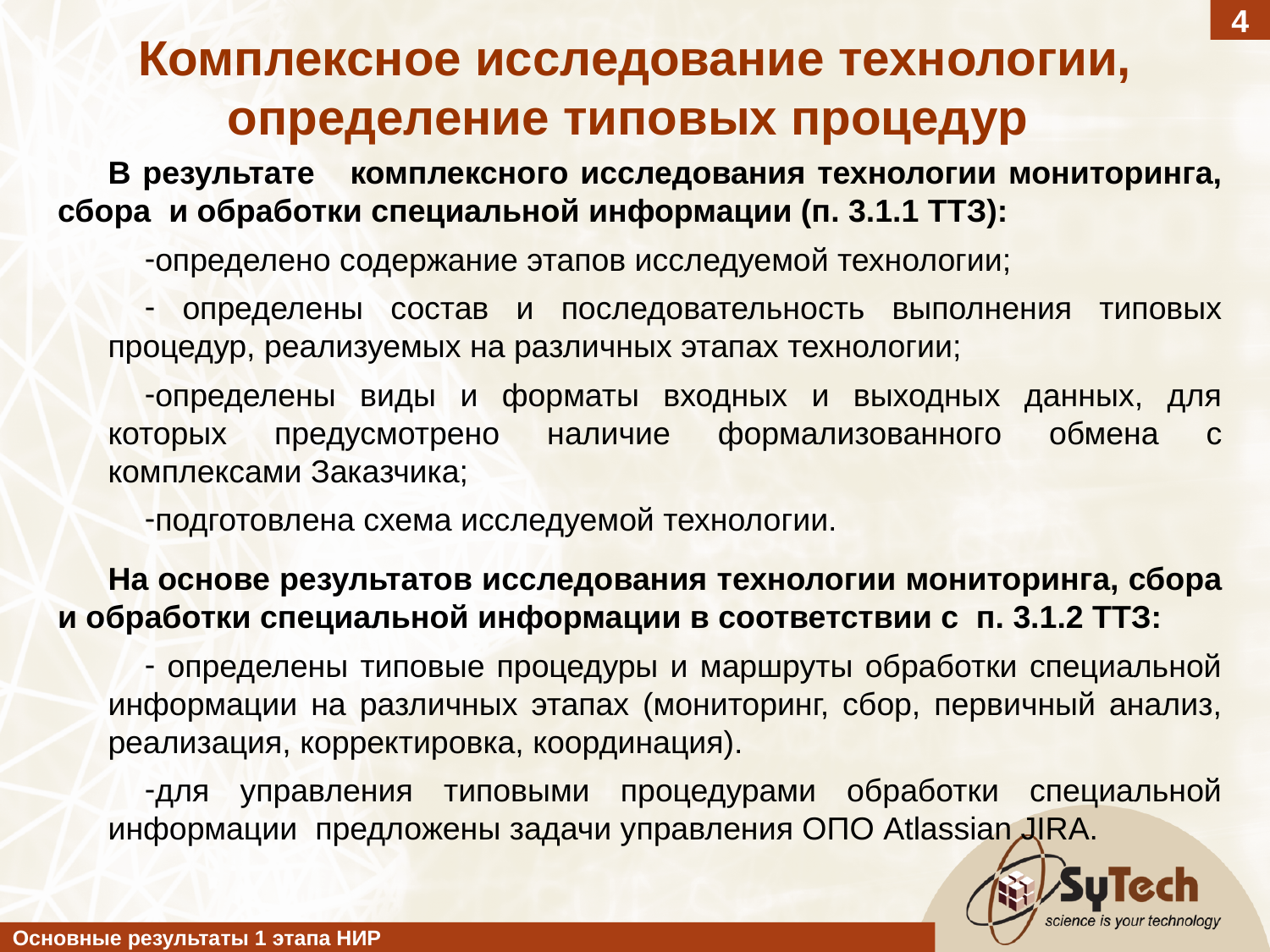

4
Комплексное исследование технологии, определение типовых процедур
В результате   комплексного исследования технологии мониторинга, сбора  и обработки специальной информации (п. 3.1.1 ТТЗ):
определено содержание этапов исследуемой технологии;
 определены состав и последовательность выполнения типовых процедур, реализуемых на различных этапах технологии;
определены виды и форматы входных и выходных данных, для которых предусмотрено наличие формализованного обмена с комплексами Заказчика;
подготовлена схема исследуемой технологии.
На основе результатов исследования технологии мониторинга, сбора и обработки специальной информации в соответствии с  п. 3.1.2 ТТЗ:
 определены типовые процедуры и маршруты обработки специальной информации на различных этапах (мониторинг, сбор, первичный анализ, реализация, корректировка, координация).
для управления типовыми процедурами обработки специальной информации  предложены задачи управления ОПО Atlassian JIRA.

Основные результаты 1 этапа НИР